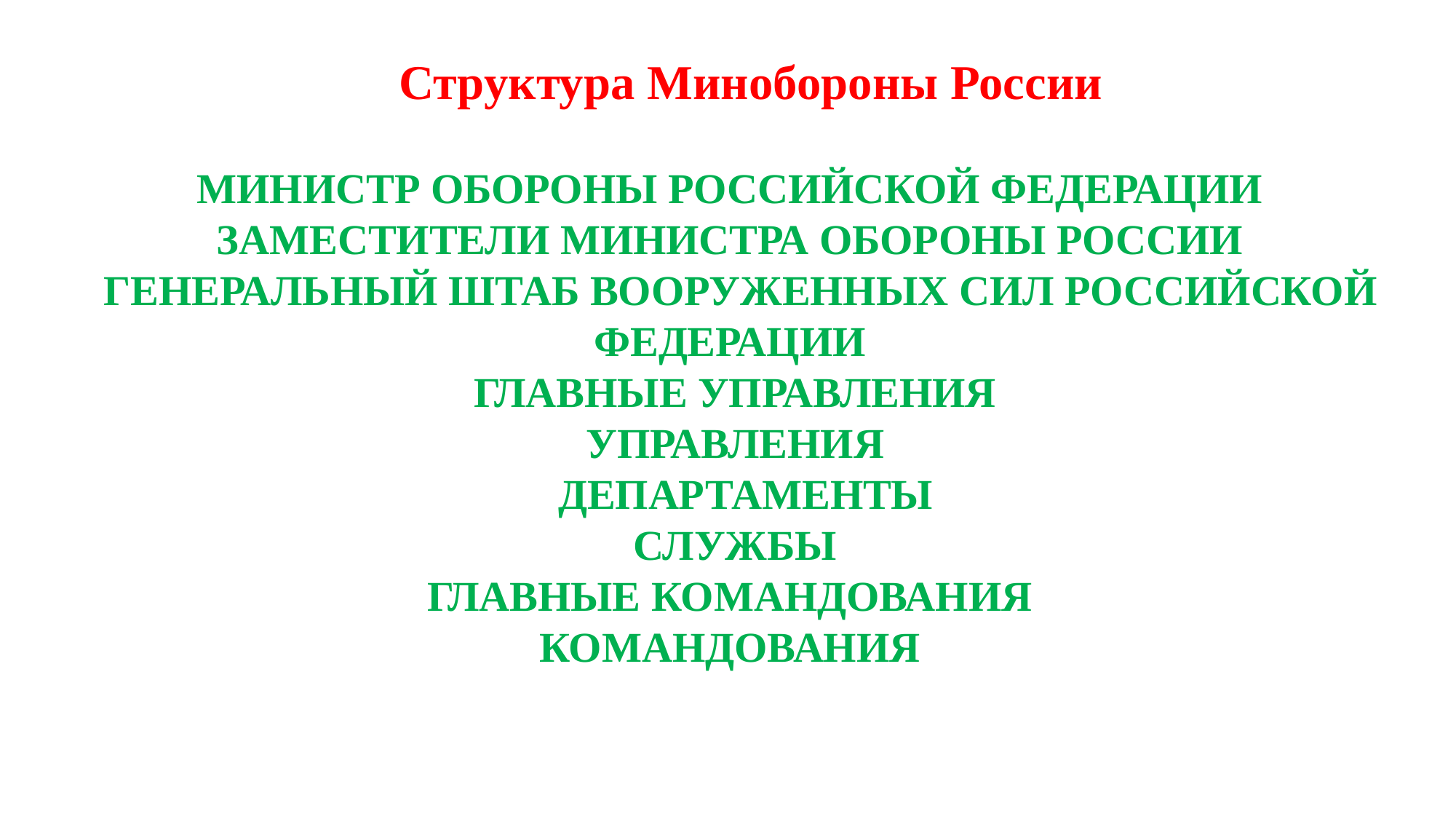

Структура Минобороны России

МИНИСТР ОБОРОНЫ РОССИЙСКОЙ ФЕДЕРАЦИИ
ЗАМЕСТИТЕЛИ МИНИСТРА ОБОРОНЫ РОССИИ
  ГЕНЕРАЛЬНЫЙ ШТАБ ВООРУЖЕННЫХ СИЛ РОССИЙСКОЙ ФЕДЕРАЦИИ
 ГЛАВНЫЕ УПРАВЛЕНИЯ
 УПРАВЛЕНИЯ
   ДЕПАРТАМЕНТЫ
 СЛУЖБЫ
ГЛАВНЫЕ КОМАНДОВАНИЯ
КОМАНДОВАНИЯ